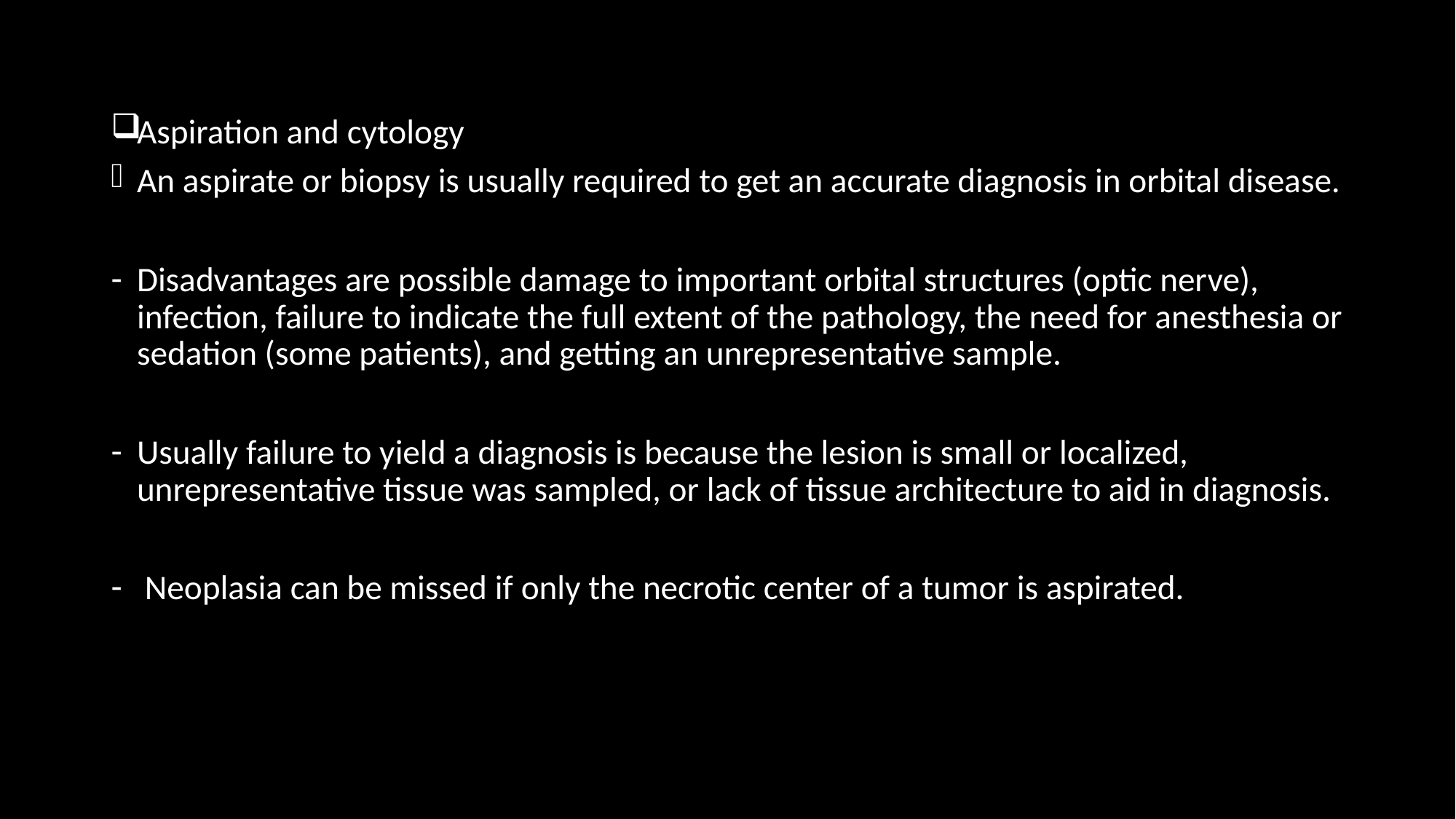

Aspiration and cytology
An aspirate or biopsy is usually required to get an accurate diagnosis in orbital disease.

Disadvantages are possible damage to important orbital structures (optic nerve), infection, failure to indicate the full extent of the pathology, the need for anesthesia or sedation (some patients), and getting an unrepresentative sample.

Usually failure to yield a diagnosis is because the lesion is small or localized, unrepresentative tissue was sampled, or lack of tissue architecture to aid in diagnosis.

 Neoplasia can be missed if only the necrotic center of a tumor is aspirated.